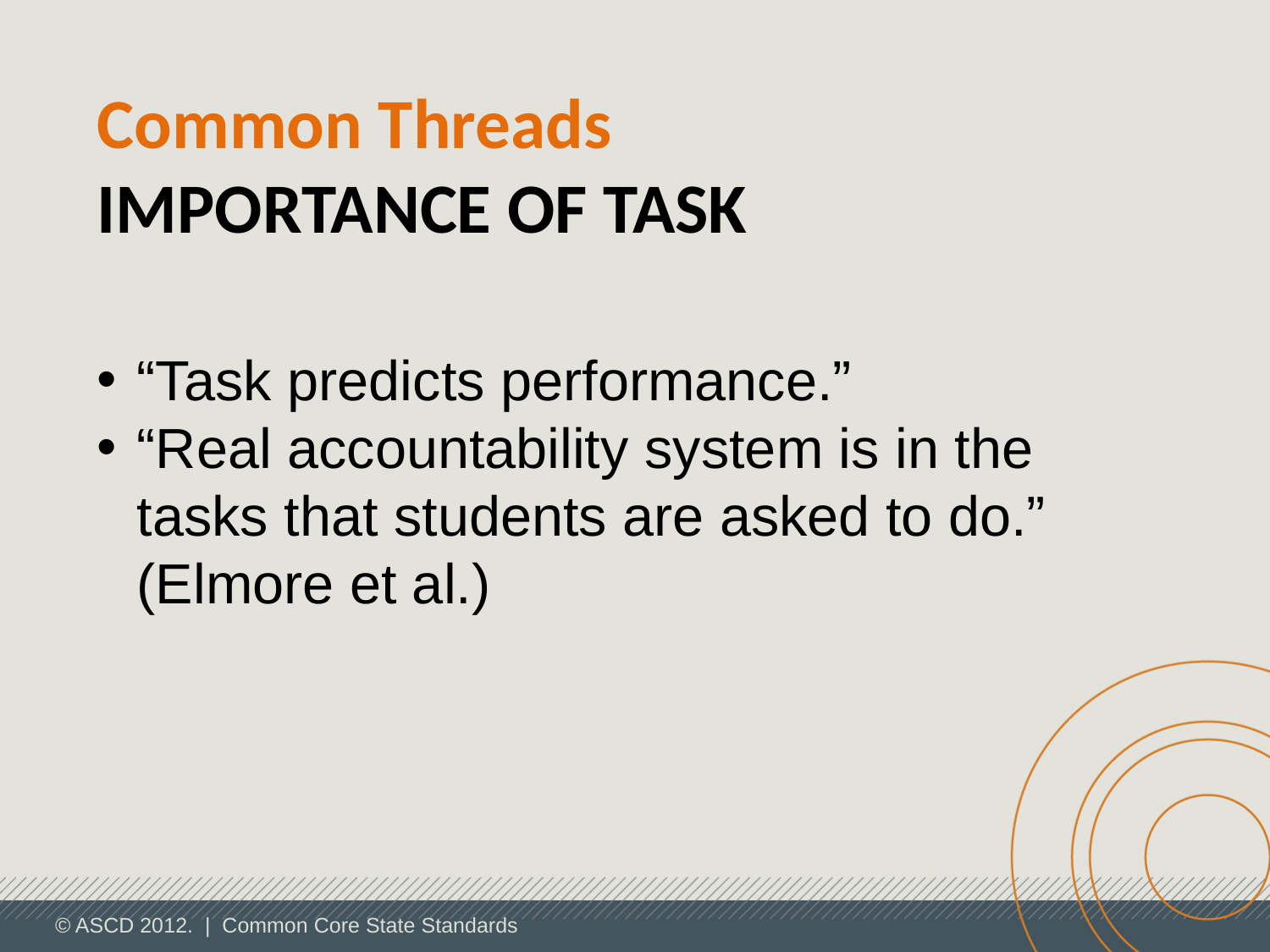

Common Threads
Importance of Task

“Task predicts performance.”
“Real accountability system is in the tasks that students are asked to do.” (Elmore et al.)

© ASCD 2012.  |  Common Core State Standards